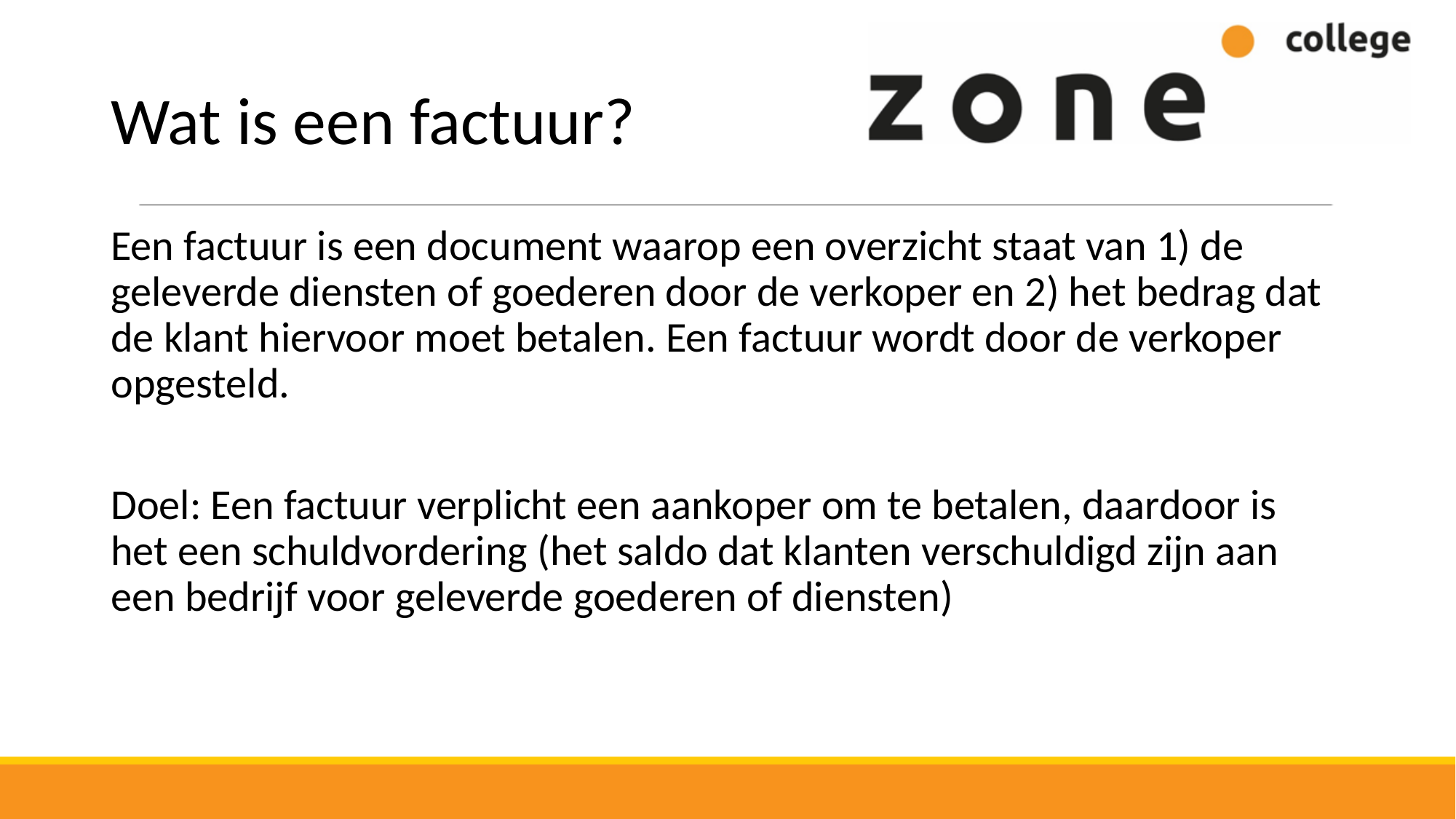

# Wat is een factuur?
Een factuur is een document waarop een overzicht staat van 1) de geleverde diensten of goederen door de verkoper en 2) het bedrag dat de klant hiervoor moet betalen. Een factuur wordt door de verkoper opgesteld.

Doel: Een factuur verplicht een aankoper om te betalen, daardoor is het een schuldvordering (het saldo dat klanten verschuldigd zijn aan een bedrijf voor geleverde goederen of diensten)